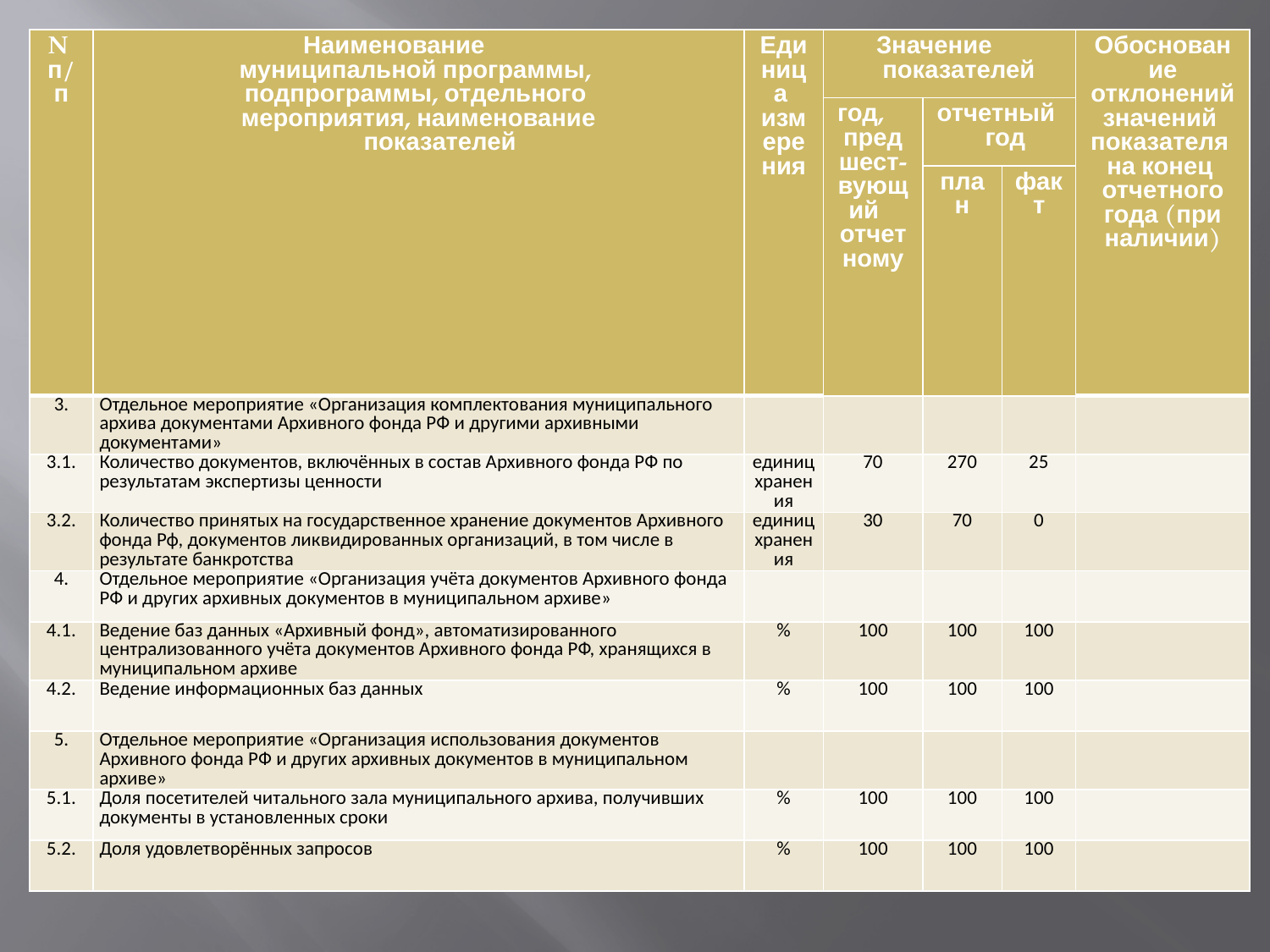

| N п/п | Наименование муниципальной программы, подпрограммы, отдельного мероприятия, наименование показателей | Единица измерения | Значение показателей |  |  | Обоснование отклонений значений показателя на конец отчетного года (при наличии) |
| --- | --- | --- | --- | --- | --- | --- |
|  |  |  | год, предшест- вующий отчетному | отчетный год |  |  |
|  |  |  |  | план | факт |  |
| 3. | Отдельное мероприятие «Организация комплектования муниципального архива документами Архивного фонда РФ и другими архивными документами» |  |  |  |  |  |
| 3.1. | Количество документов, включённых в состав Архивного фонда РФ по результатам экспертизы ценности | единиц хранения | 70 | 270 | 25 |  |
| 3.2. | Количество принятых на государственное хранение документов Архивного фонда Рф, документов ликвидированных организаций, в том числе в результате банкротства | единиц хранения | 30 | 70 | 0 |  |
| 4. | Отдельное мероприятие «Организация учёта документов Архивного фонда РФ и других архивных документов в муниципальном архиве» |  |  |  |  |  |
| 4.1. | Ведение баз данных «Архивный фонд», автоматизированного централизованного учёта документов Архивного фонда РФ, хранящихся в муниципальном архиве | % | 100 | 100 | 100 |  |
| 4.2. | Ведение информационных баз данных | % | 100 | 100 | 100 |  |
| 5. | Отдельное мероприятие «Организация использования документов Архивного фонда РФ и других архивных документов в муниципальном архиве» |  |  |  |  |  |
| 5.1. | Доля посетителей читального зала муниципального архива, получивших документы в установленных сроки | % | 100 | 100 | 100 |  |
| 5.2. | Доля удовлетворённых запросов | % | 100 | 100 | 100 |  |